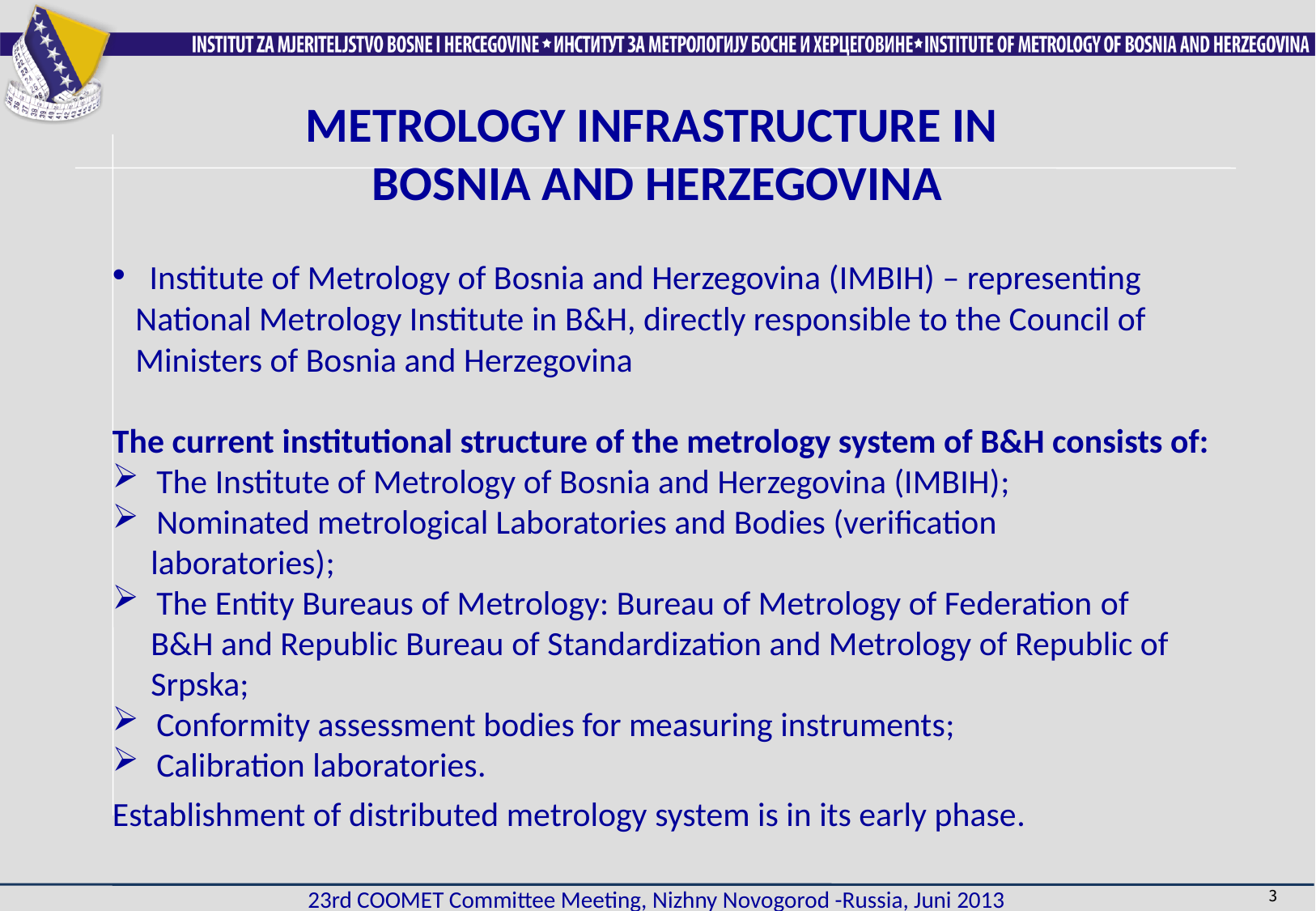

METROLOGY INFRASTRUCTURE IN
BOSNIA AND HERZEGOVINA
 Institute of Metrology of Bosnia and Herzegovina (IMBIH) – representing
   National Metrology Institute in B&H, directly responsible to the Council of
   Ministers of Bosnia and Herzegovina

The current institutional structure of the metrology system of B&H consists of:
  The Institute of Metrology of Bosnia and Herzegovina (IMBIH);
  Nominated metrological Laboratories and Bodies (verification
     laboratories);
  The Entity Bureaus of Metrology: Bureau of Metrology of Federation of
     B&H and Republic Bureau of Standardization and Metrology of Republic of
     Srpska;
  Conformity assessment bodies for measuring instruments;
  Calibration laboratories.
Establishment of distributed metrology system is in its early phase.